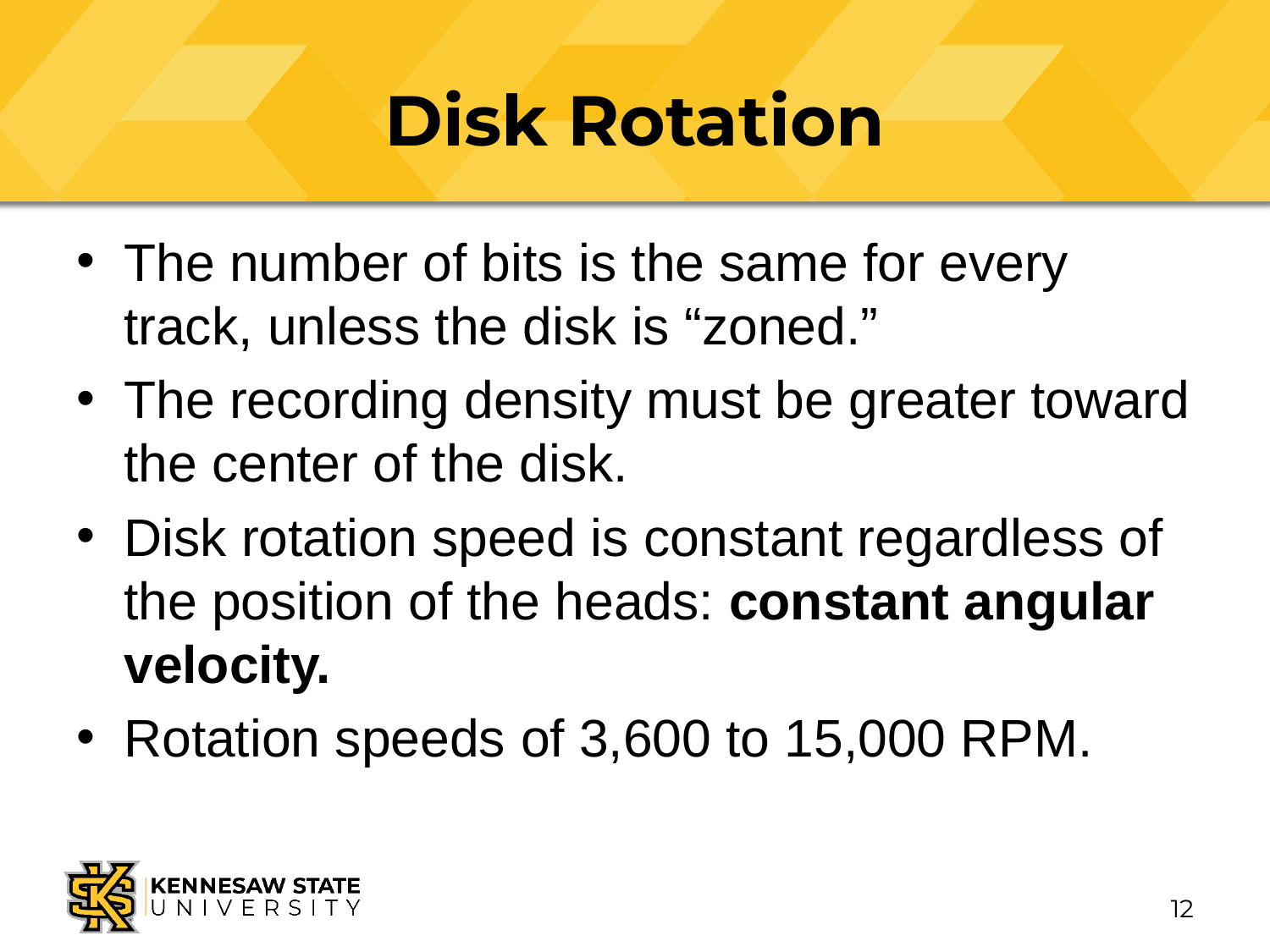

# Disk Rotation
The number of bits is the same for every track, unless the disk is “zoned.”
The recording density must be greater toward the center of the disk.
Disk rotation speed is constant regardless of the position of the heads: constant angular velocity.
Rotation speeds of 3,600 to 15,000 RPM.
12